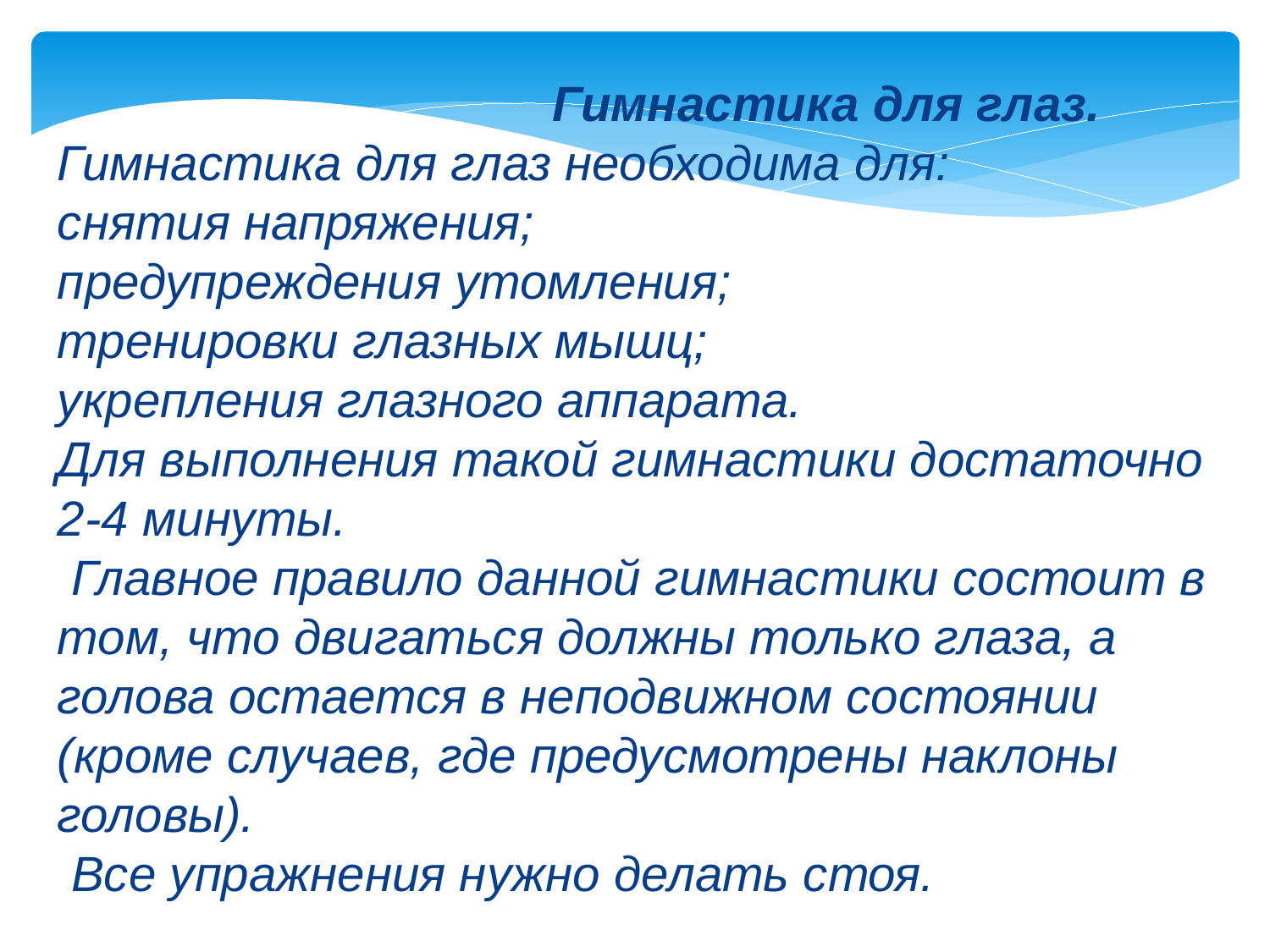

Гимнастика для глаз.
Гимнастика для глаз необходима для:
снятия напряжения;
предупреждения утомления;
тренировки глазных мышц;
укрепления глазного аппарата.
Для выполнения такой гимнастики достаточно 2-4 минуты.
 Главное правило данной гимнастики состоит в том, что двигаться должны только глаза, а голова остается в неподвижном состоянии (кроме случаев, где предусмотрены наклоны головы).
 Все упражнения нужно делать стоя.